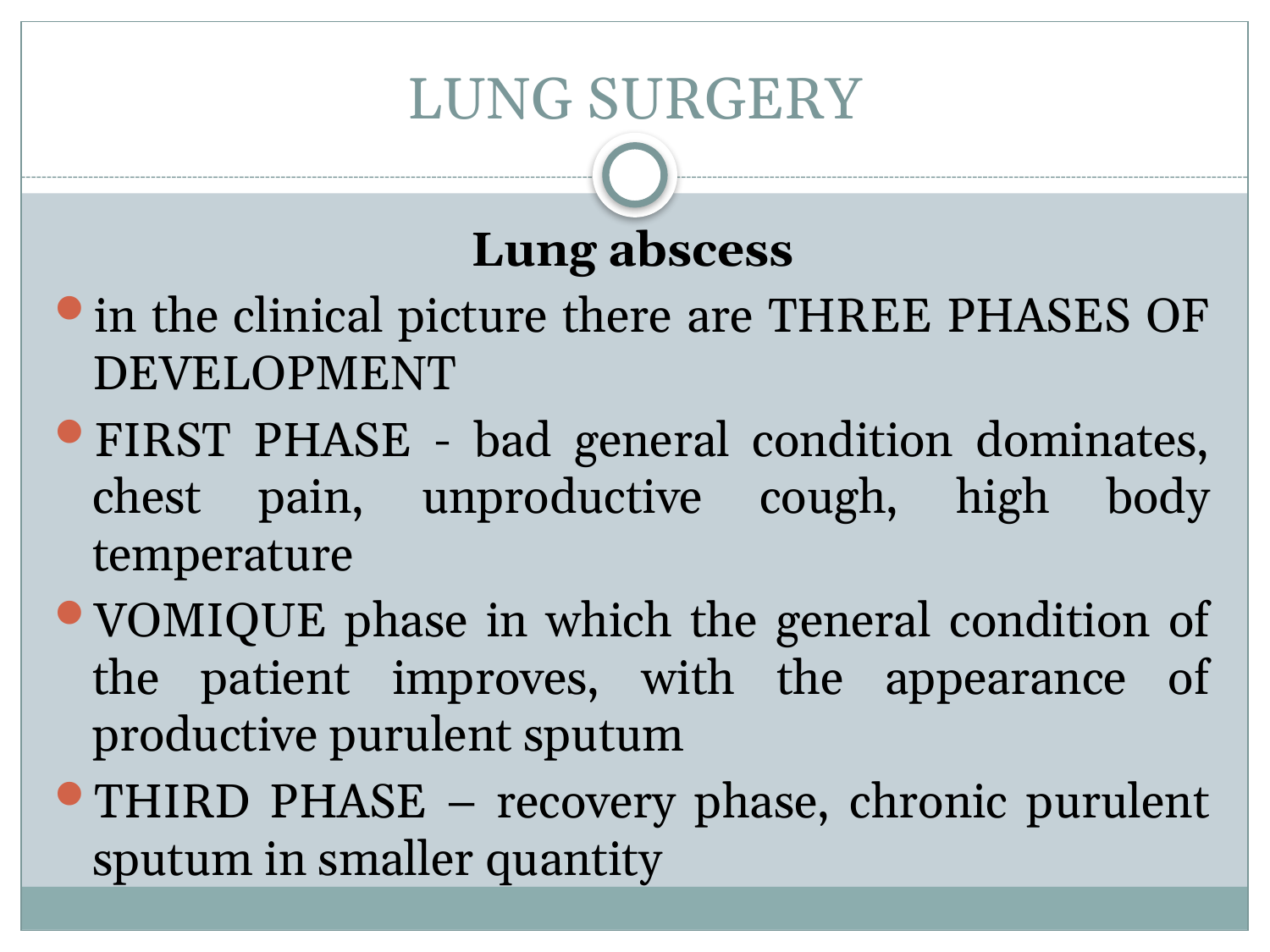

# LUNG SURGERY
Lung abscess
in the clinical picture there are THREE PHASES OF DEVELOPMENT
FIRST PHASE - bad general condition dominates, chest pain, unproductive cough, high body temperature
VOMIQUE phase in which the general condition of the patient improves, with the appearance of productive purulent sputum
THIRD PHASE – recovery phase, chronic purulent sputum in smaller quantity